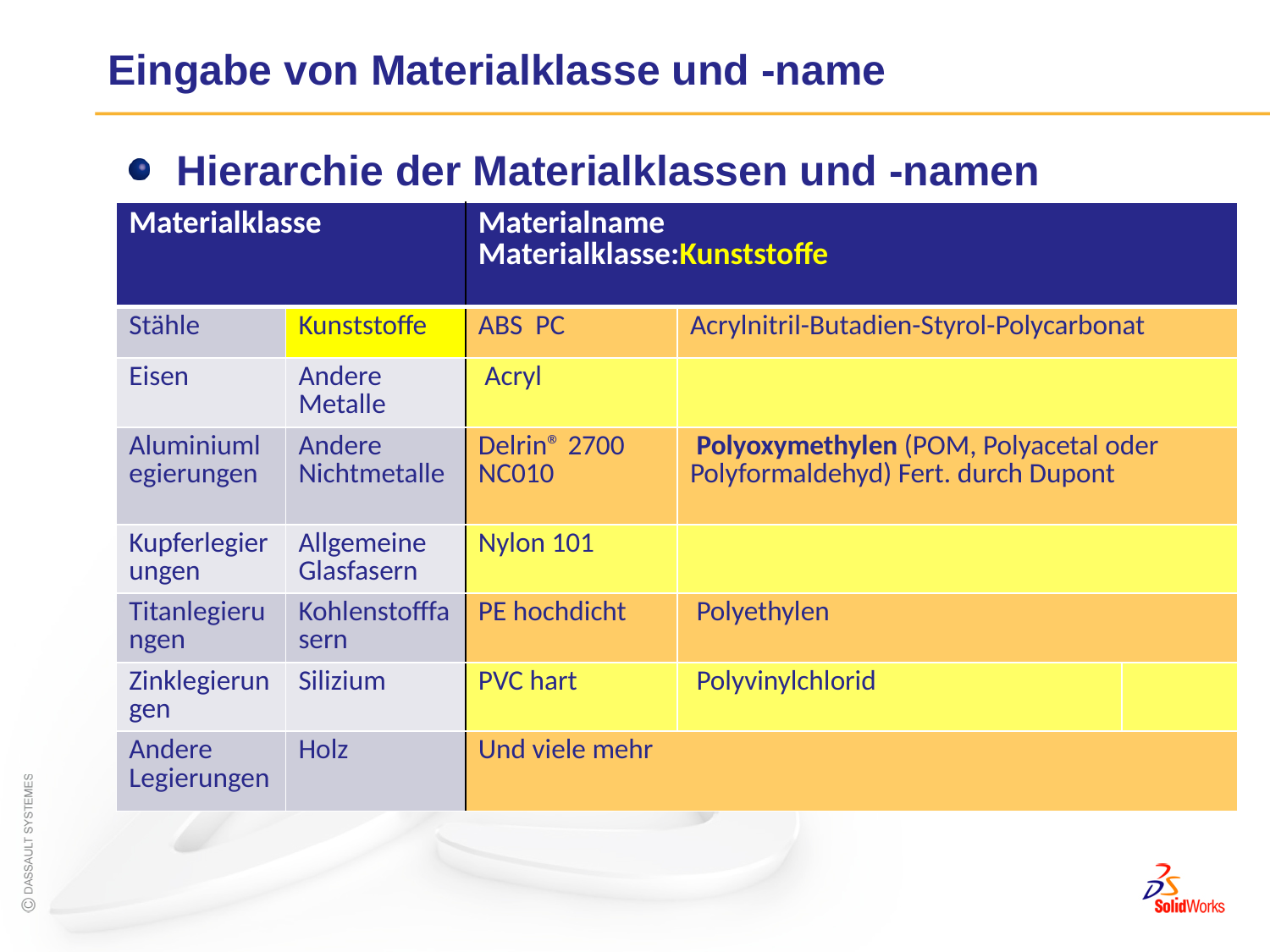

# Eingabe von Materialklasse und -name
Hierarchie der Materialklassen und -namen

| Materialklasse |  | Materialname Materialklasse:Kunststoffe |  |  |
| --- | --- | --- | --- | --- |
| Stähle | Kunststoffe | ABS PC | Acrylnitril-Butadien-Styrol-Polycarbonat |  |
| Eisen | Andere Metalle | Acryl |  |  |
| Aluminiumlegierungen | Andere Nichtmetalle | Delrin® 2700 NC010 | Polyoxymethylen (POM, Polyacetal oder Polyformaldehyd) Fert. durch Dupont |  |
| Kupferlegierungen | Allgemeine Glasfasern | Nylon 101 |  |  |
| Titanlegierungen | Kohlenstofffasern | PE hochdicht | Polyethylen |  |
| Zinklegierungen | Silizium | PVC hart | Polyvinylchlorid |  |
| Andere Legierungen | Holz | Und viele mehr |  |  |